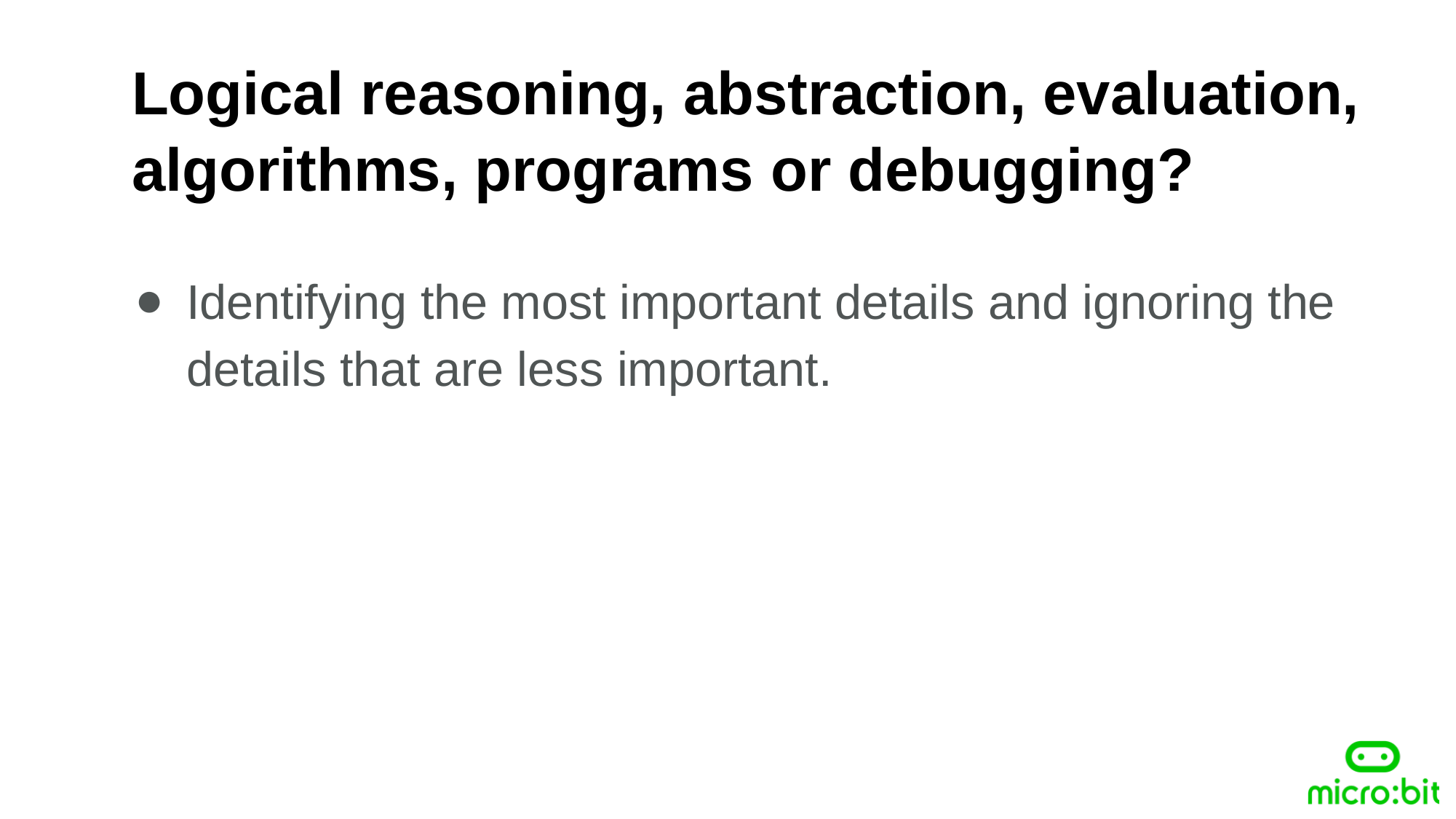

Logical reasoning, abstraction, evaluation, algorithms, programs or debugging?

Identifying the most important details and ignoring the details that are less important.